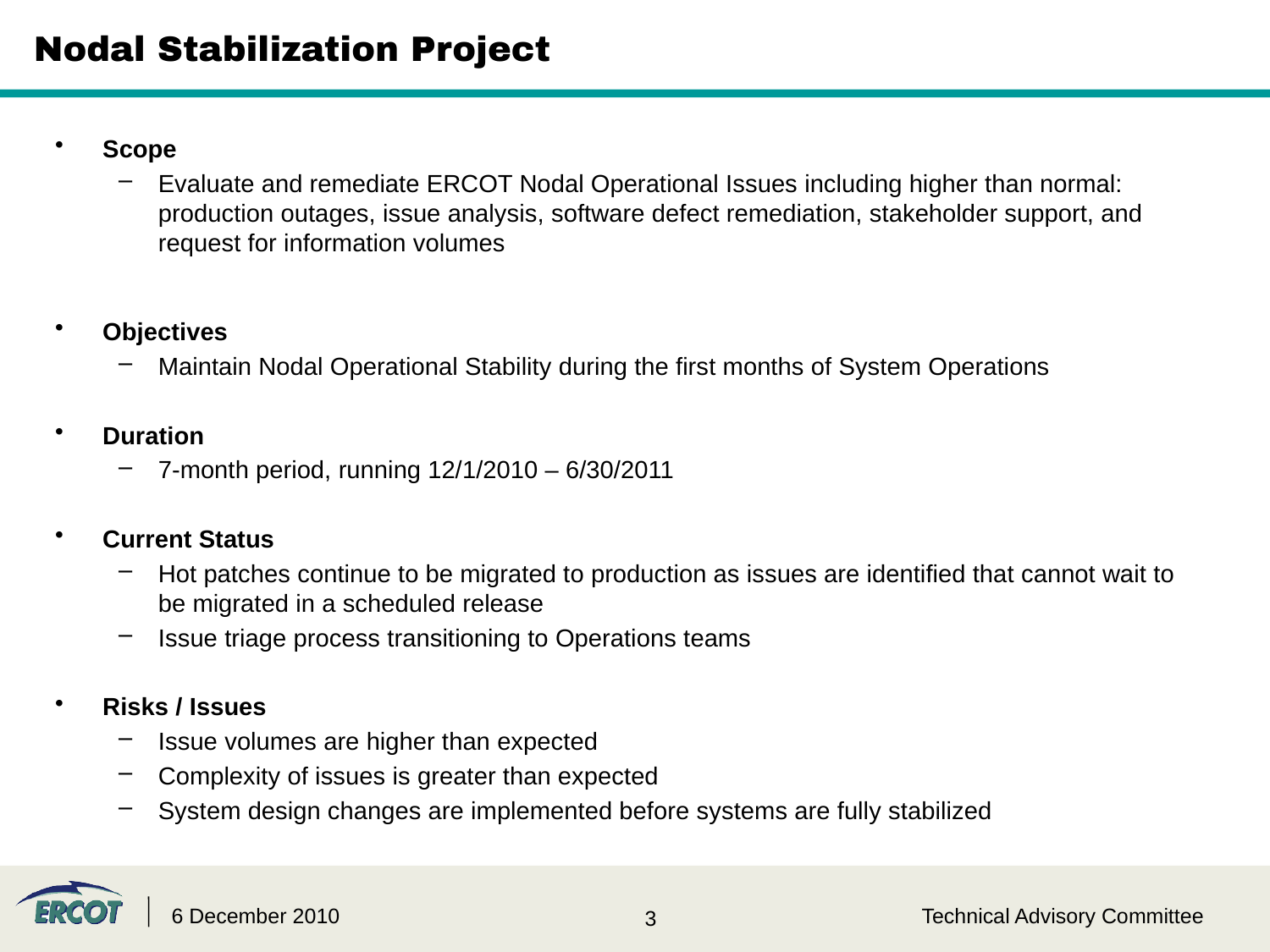

# Nodal Stabilization Project
Scope
Evaluate and remediate ERCOT Nodal Operational Issues including higher than normal: production outages, issue analysis, software defect remediation, stakeholder support, and request for information volumes

Objectives
Maintain Nodal Operational Stability during the first months of System Operations

Duration
7-month period, running 12/1/2010 – 6/30/2011

Current Status
Hot patches continue to be migrated to production as issues are identified that cannot wait to be migrated in a scheduled release
Issue triage process transitioning to Operations teams

Risks / Issues
Issue volumes are higher than expected
Complexity of issues is greater than expected
System design changes are implemented before systems are fully stabilized
6 December 2010
Technical Advisory Committee